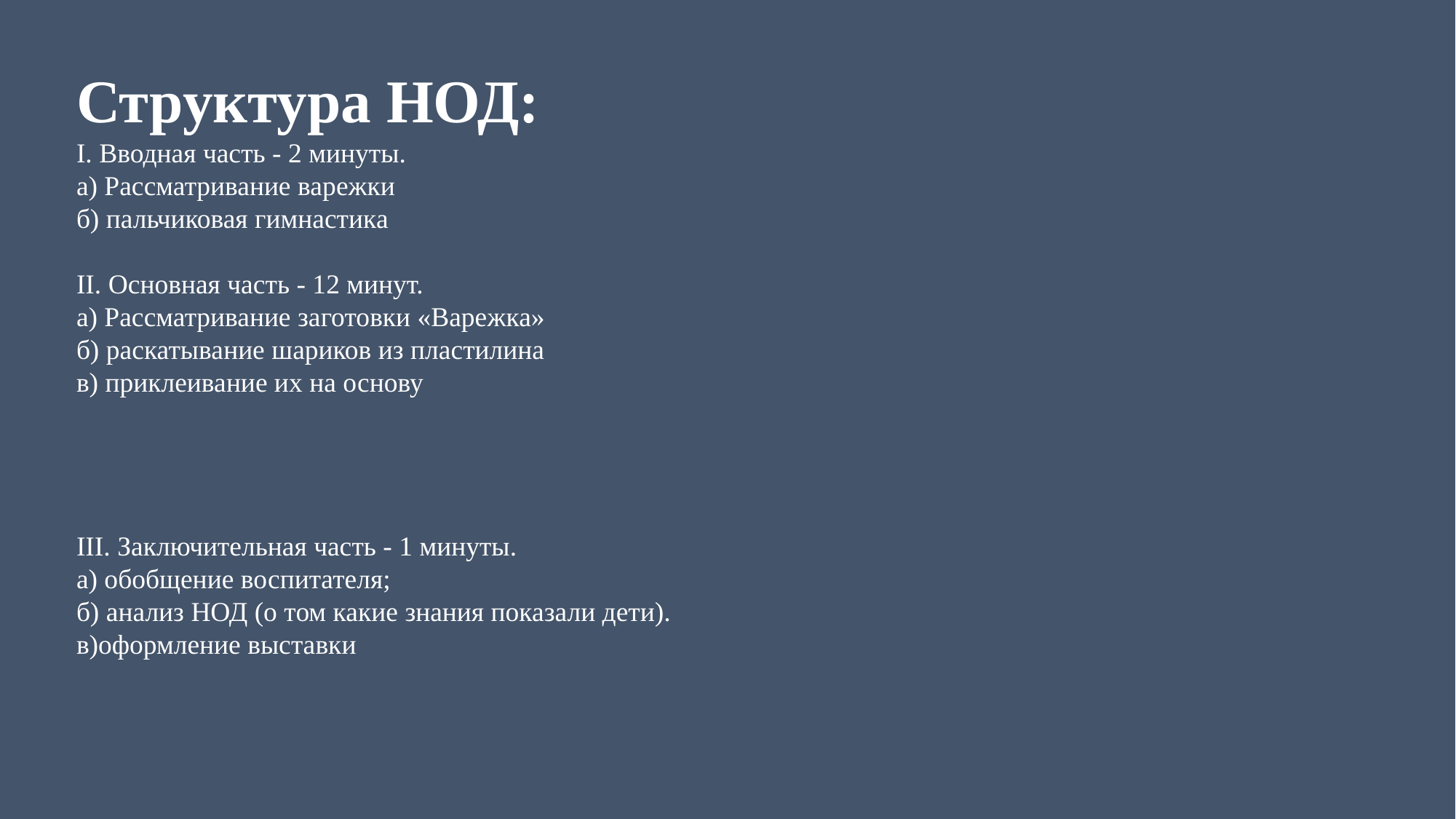

Структура НОД:
I. Вводная часть - 2 минуты.
а) Рассматривание варежки
б) пальчиковая гимнастика

II. Основная часть - 12 минут.
а) Рассматривание заготовки «Варежка»
б) раскатывание шариков из пластилина
в) приклеивание их на основу

III. Заключительная часть - 1 минуты.
а) обобщение воспитателя;
б) анализ НОД (о том какие знания показали дети).
в)оформление выставки